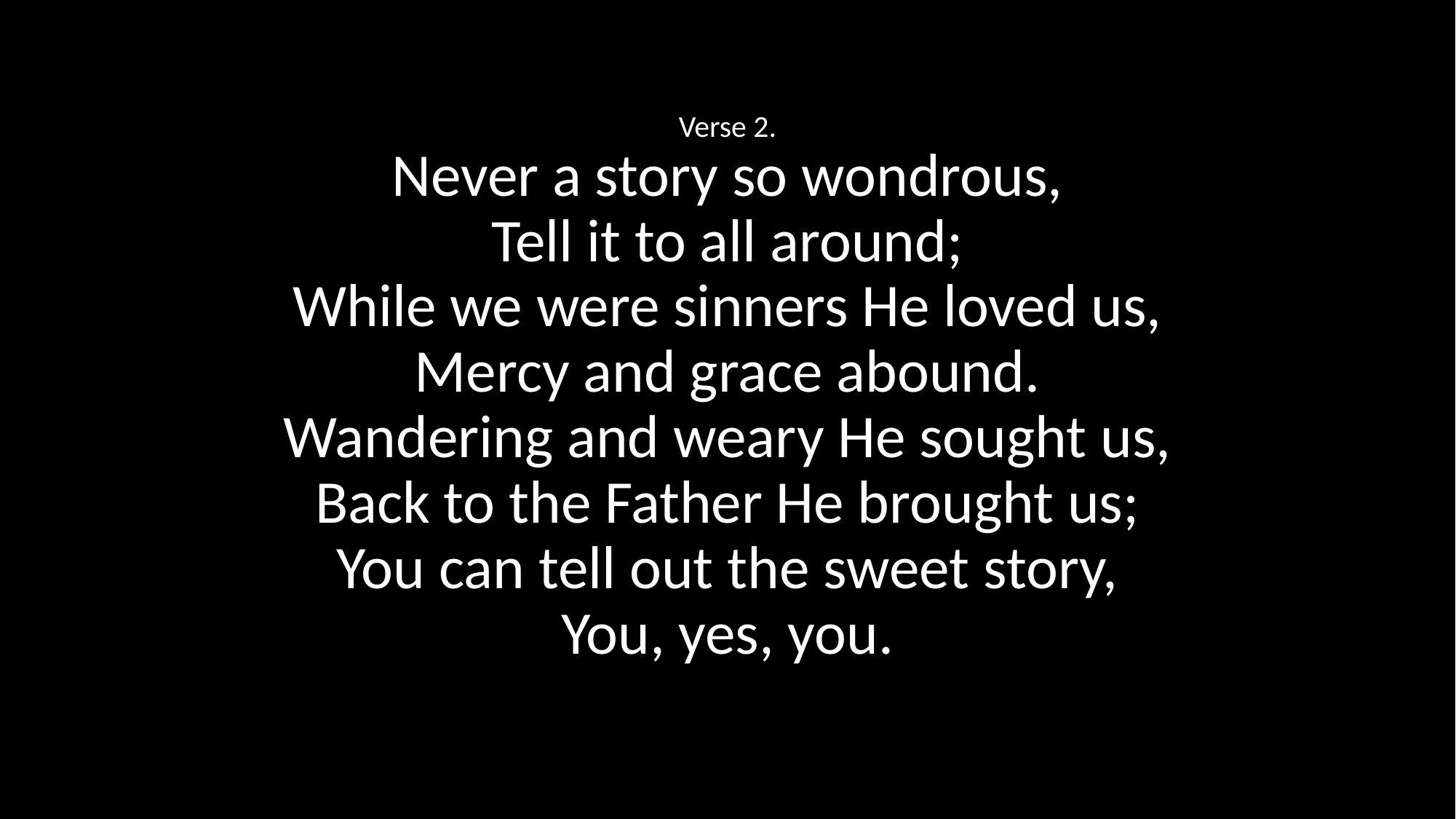

Verse 2.
Never a story so wondrous,
Tell it to all around;
While we were sinners He loved us,
Mercy and grace abound.
Wandering and weary He sought us,
Back to the Father He brought us;
You can tell out the sweet story,
You, yes, you.